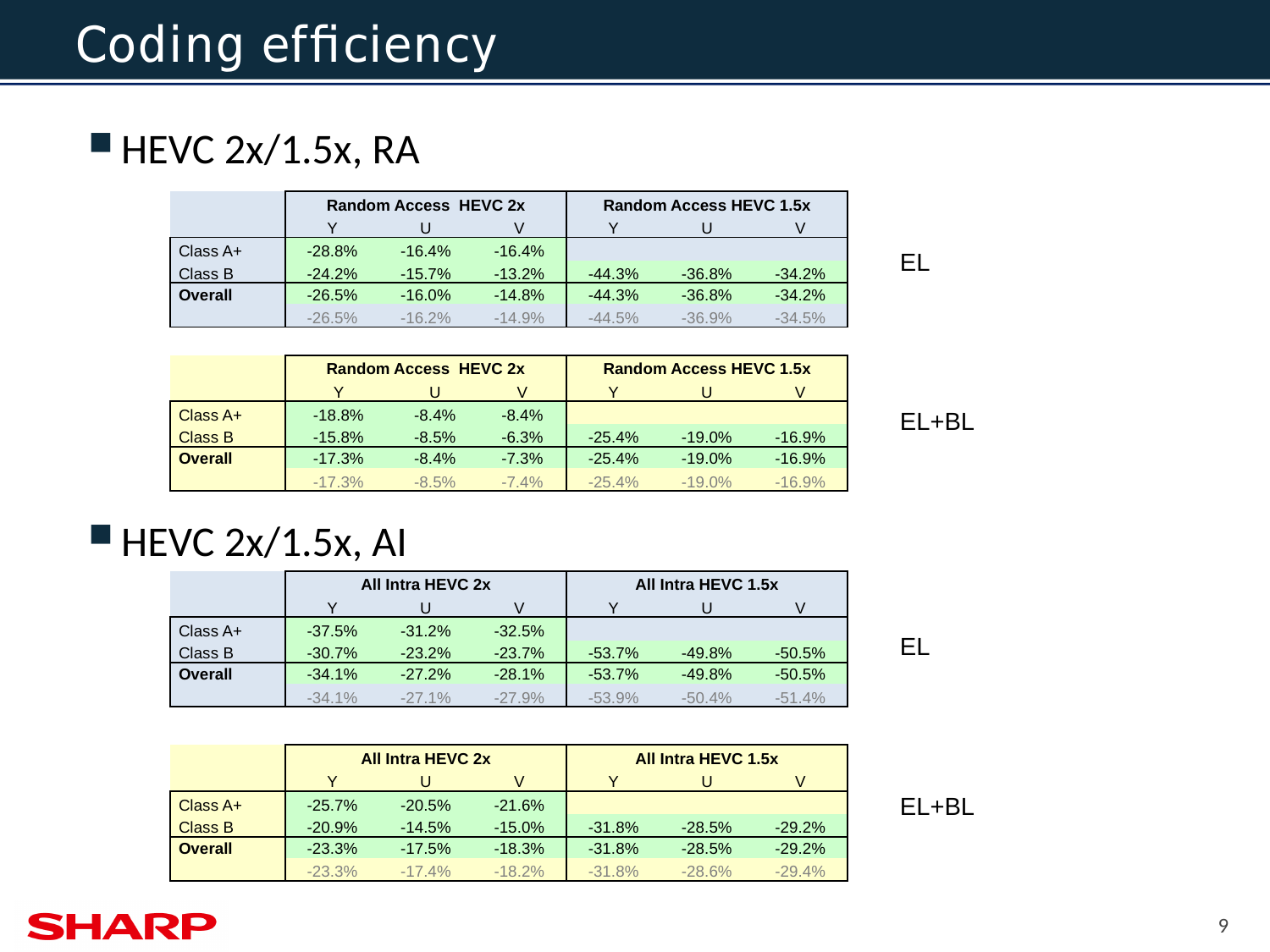

# Coding efficiency
HEVC 2x/1.5x, RA
|  | Random Access HEVC 2x |  |  | Random Access HEVC 1.5x |  |  |
| --- | --- | --- | --- | --- | --- | --- |
|  | Y | U | V | Y | U | V |
| Class A+ | -28.8% | -16.4% | -16.4% |  |  |  |
| Class B | -24.2% | -15.7% | -13.2% | -44.3% | -36.8% | -34.2% |
| Overall | -26.5% | -16.0% | -14.8% | -44.3% | -36.8% | -34.2% |
|  | -26.5% | -16.2% | -14.9% | -44.5% | -36.9% | -34.5% |
EL
|  | Random Access HEVC 2x |  |  | Random Access HEVC 1.5x |  |  |
| --- | --- | --- | --- | --- | --- | --- |
|  | Y | U | V | Y | U | V |
| Class A+ | -18.8% | -8.4% | -8.4% |  |  |  |
| Class B | -15.8% | -8.5% | -6.3% | -25.4% | -19.0% | -16.9% |
| Overall | -17.3% | -8.4% | -7.3% | -25.4% | -19.0% | -16.9% |
|  | -17.3% | -8.5% | -7.4% | -25.4% | -19.0% | -16.9% |
EL+BL
HEVC 2x/1.5x, AI
|  | All Intra HEVC 2x |  |  | All Intra HEVC 1.5x |  |  |
| --- | --- | --- | --- | --- | --- | --- |
|  | Y | U | V | Y | U | V |
| Class A+ | -37.5% | -31.2% | -32.5% |  |  |  |
| Class B | -30.7% | -23.2% | -23.7% | -53.7% | -49.8% | -50.5% |
| Overall | -34.1% | -27.2% | -28.1% | -53.7% | -49.8% | -50.5% |
|  | -34.1% | -27.1% | -27.9% | -53.9% | -50.4% | -51.4% |
EL
|  | All Intra HEVC 2x |  |  | All Intra HEVC 1.5x |  |  |
| --- | --- | --- | --- | --- | --- | --- |
|  | Y | U | V | Y | U | V |
| Class A+ | -25.7% | -20.5% | -21.6% |  |  |  |
| Class B | -20.9% | -14.5% | -15.0% | -31.8% | -28.5% | -29.2% |
| Overall | -23.3% | -17.5% | -18.3% | -31.8% | -28.5% | -29.2% |
|  | -23.3% | -17.4% | -18.2% | -31.8% | -28.6% | -29.4% |
EL+BL
9